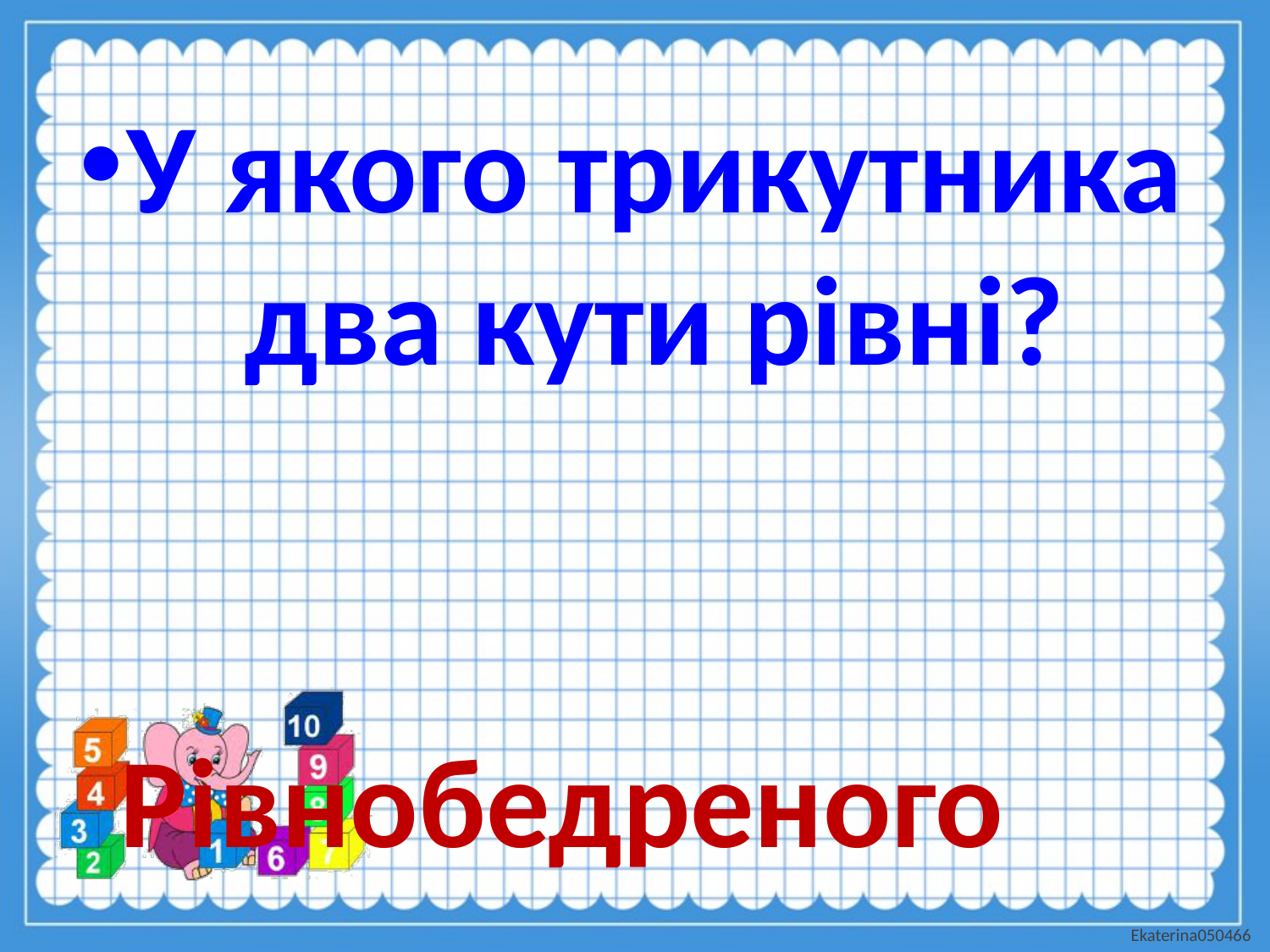

#
У якого трикутника два кути рівні?
                                              Рівнобедреного